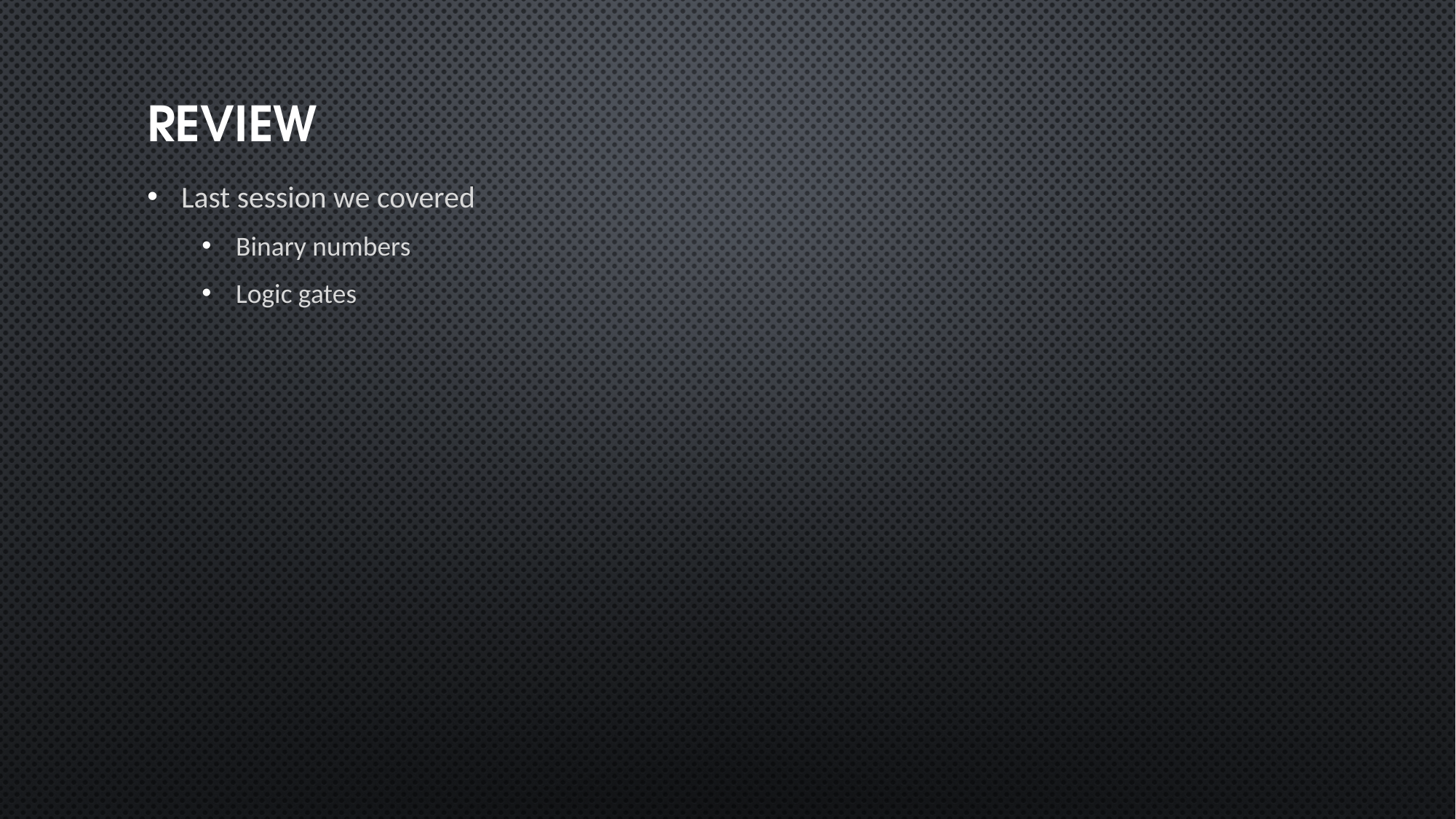

# Review
Last session we covered
Binary numbers
Logic gates